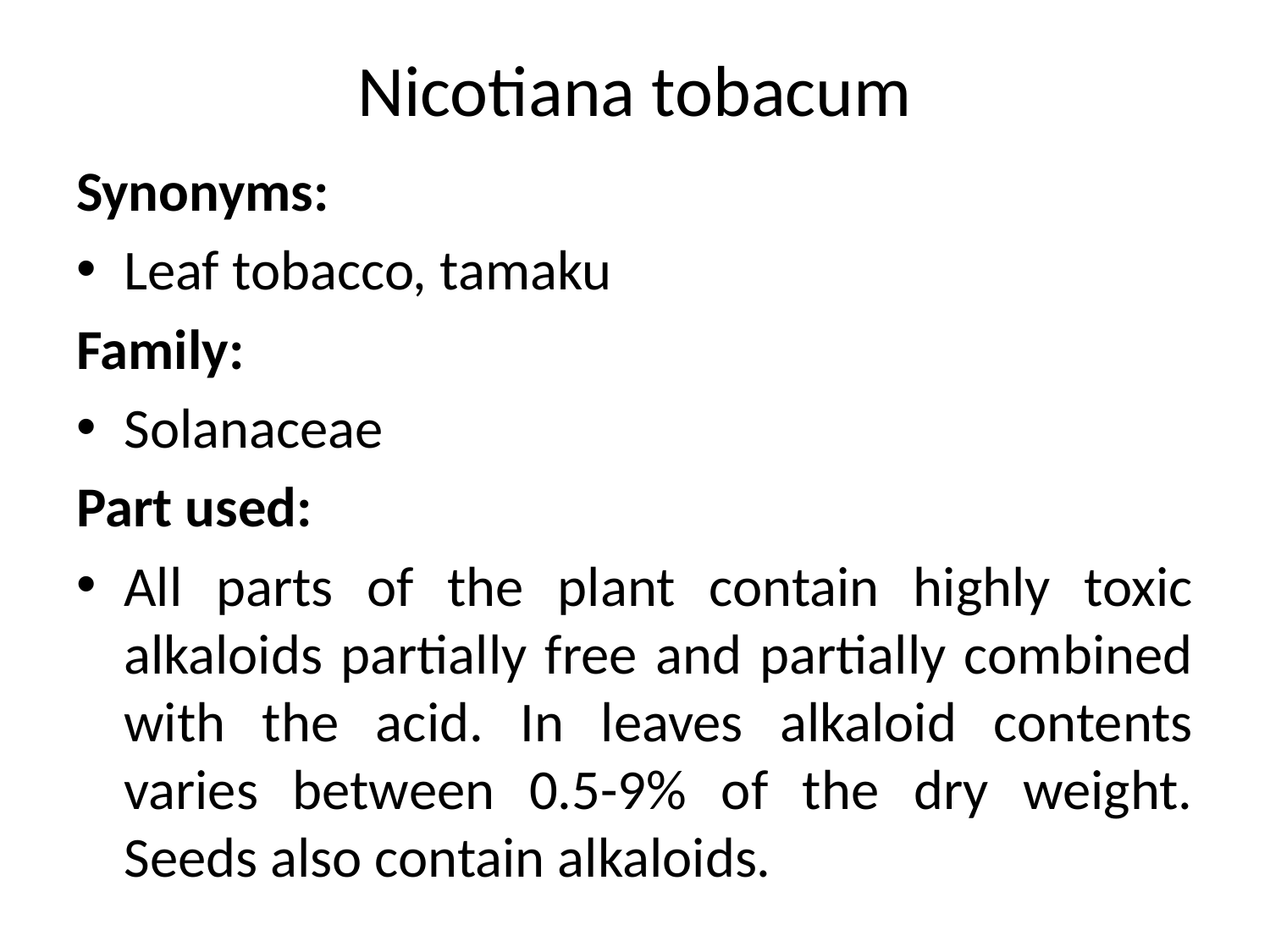

# Nicotiana tobacum
Synonyms:
Leaf tobacco, tamaku
Family:
Solanaceae
Part used:
All parts of the plant contain highly toxic alkaloids partially free and partially combined with the acid. In leaves alkaloid contents varies between 0.5-9% of the dry weight. Seeds also contain alkaloids.